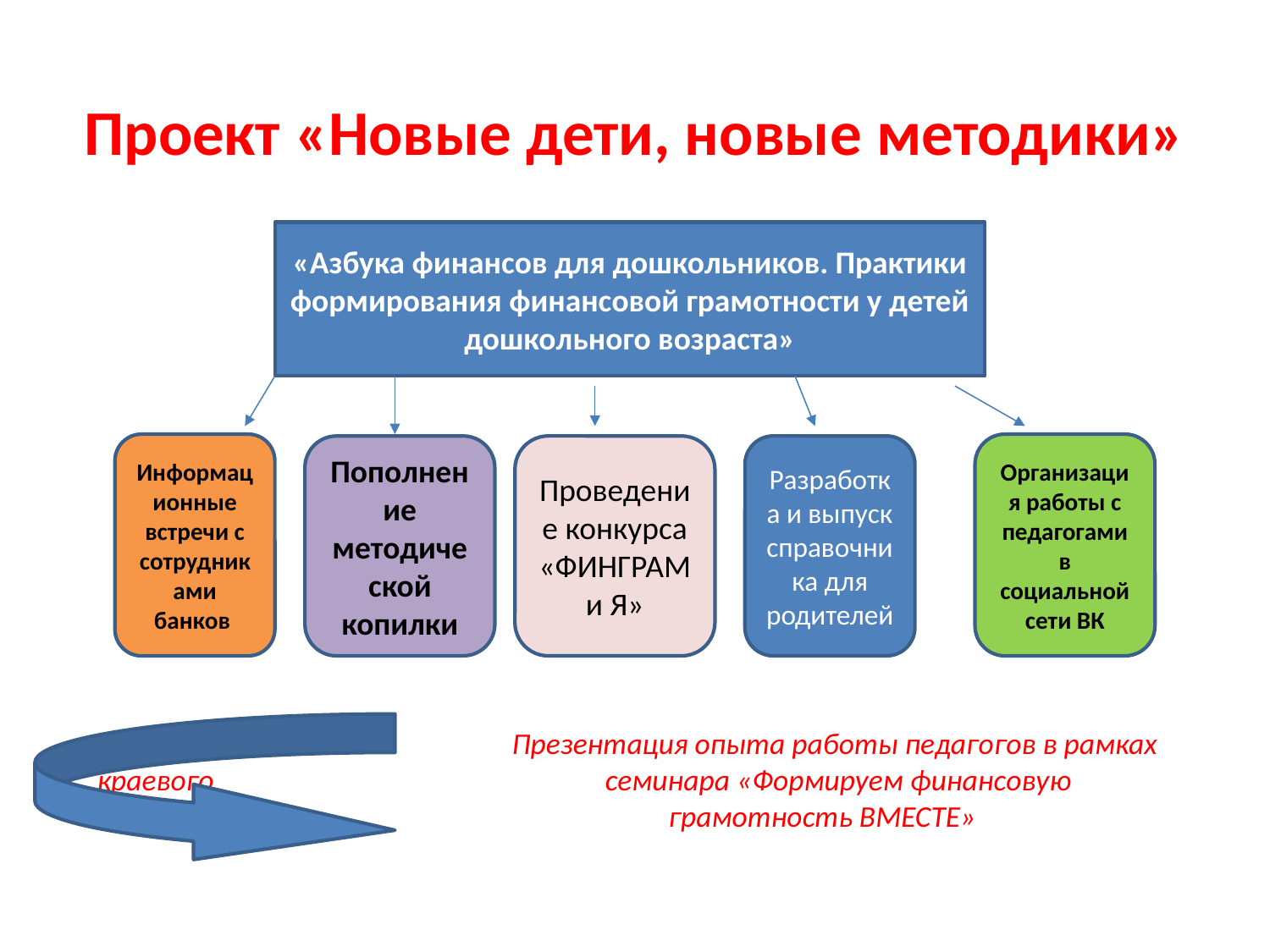

# Проект «Новые дети, новые методики»

                                                           Презентация опыта работы педагогов в рамках краевого               			семинара «Формируем финансовую               			грамотность ВМЕСТЕ»
«Азбука финансов для дошкольников. Практики формирования финансовой грамотности у детей дошкольного возраста»
Информационные встречи с сотрудниками банков
Организация работы с педагогами в социальной сети ВК
Пополнение методической копилки
Проведение конкурса «ФИНГРАМ и Я»
Разработка и выпуск справочника для родителей